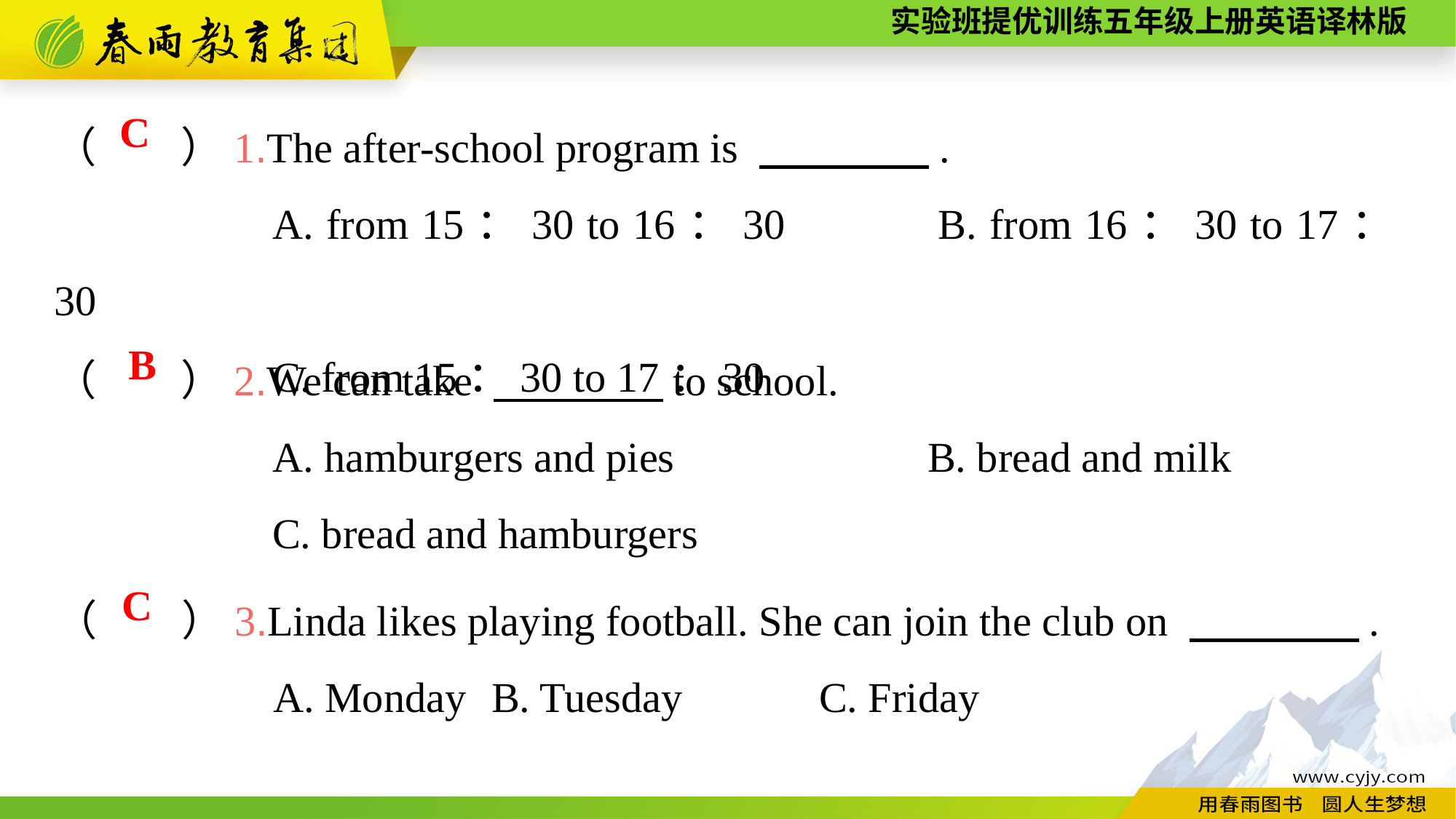

（　　）1.The after-school program is 　　　　.
		A. from 15：30 to 16：30	　　B. from 16：30 to 17：30
		C. from 15：30 to 17：30
C
（　　）2.We can take 　　　　to school.
		A. hamburgers and pies			B. bread and milk
		C. bread and hamburgers
B
（　　）3.Linda likes playing football. She can join the club on 　　　　.
		A. Monday	B. Tuesday		C. Friday
C